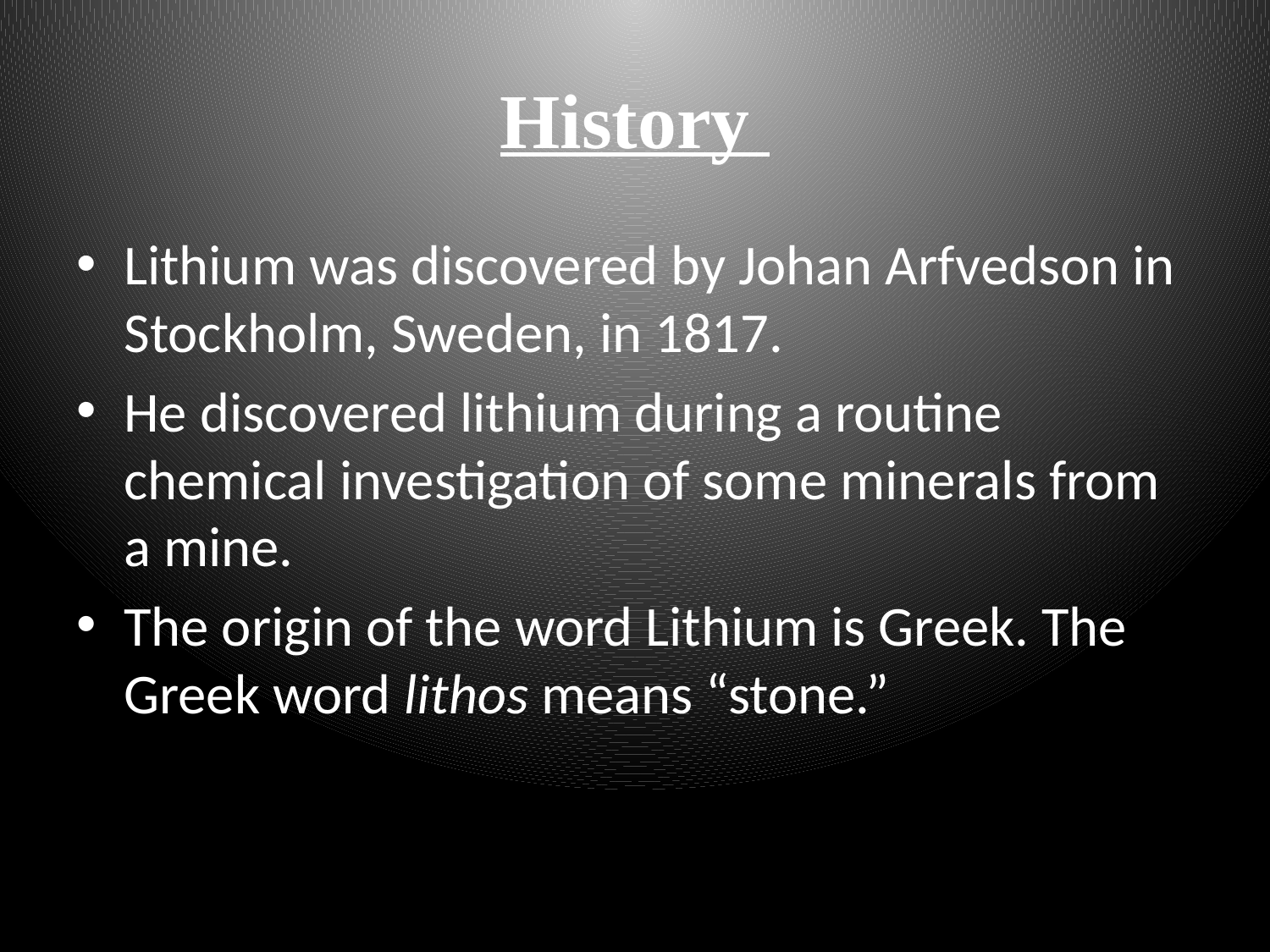

# History
Lithium was discovered by Johan Arfvedson in Stockholm, Sweden, in 1817.
He discovered lithium during a routine chemical investigation of some minerals from a mine.
The origin of the word Lithium is Greek. The Greek word lithos means “stone.”